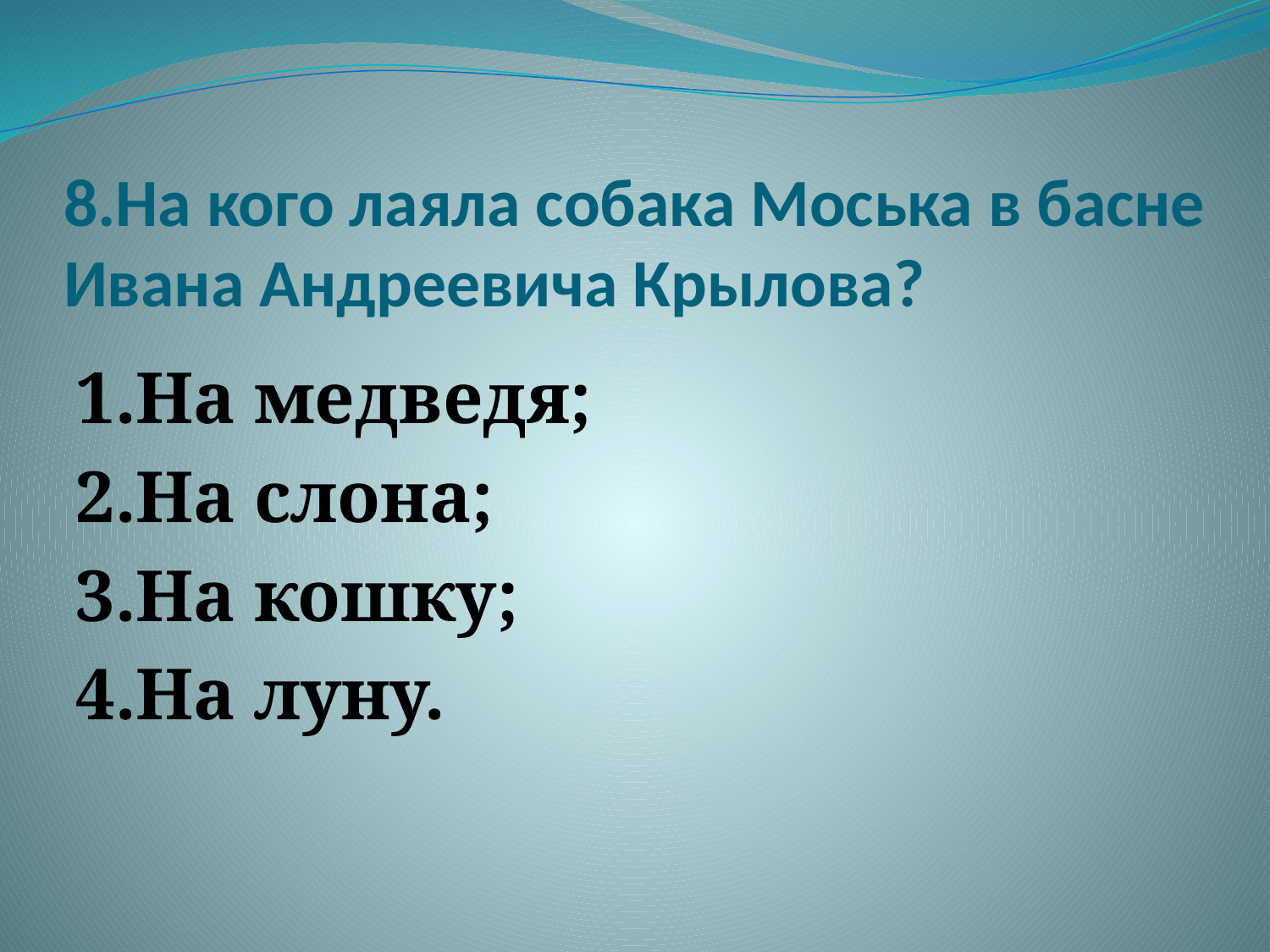

# 8.На кого лаяла собака Моська в басне Ивана Андреевича Крылова?
1.На медведя;
2.На слона;
3.На кошку;
4.На луну.